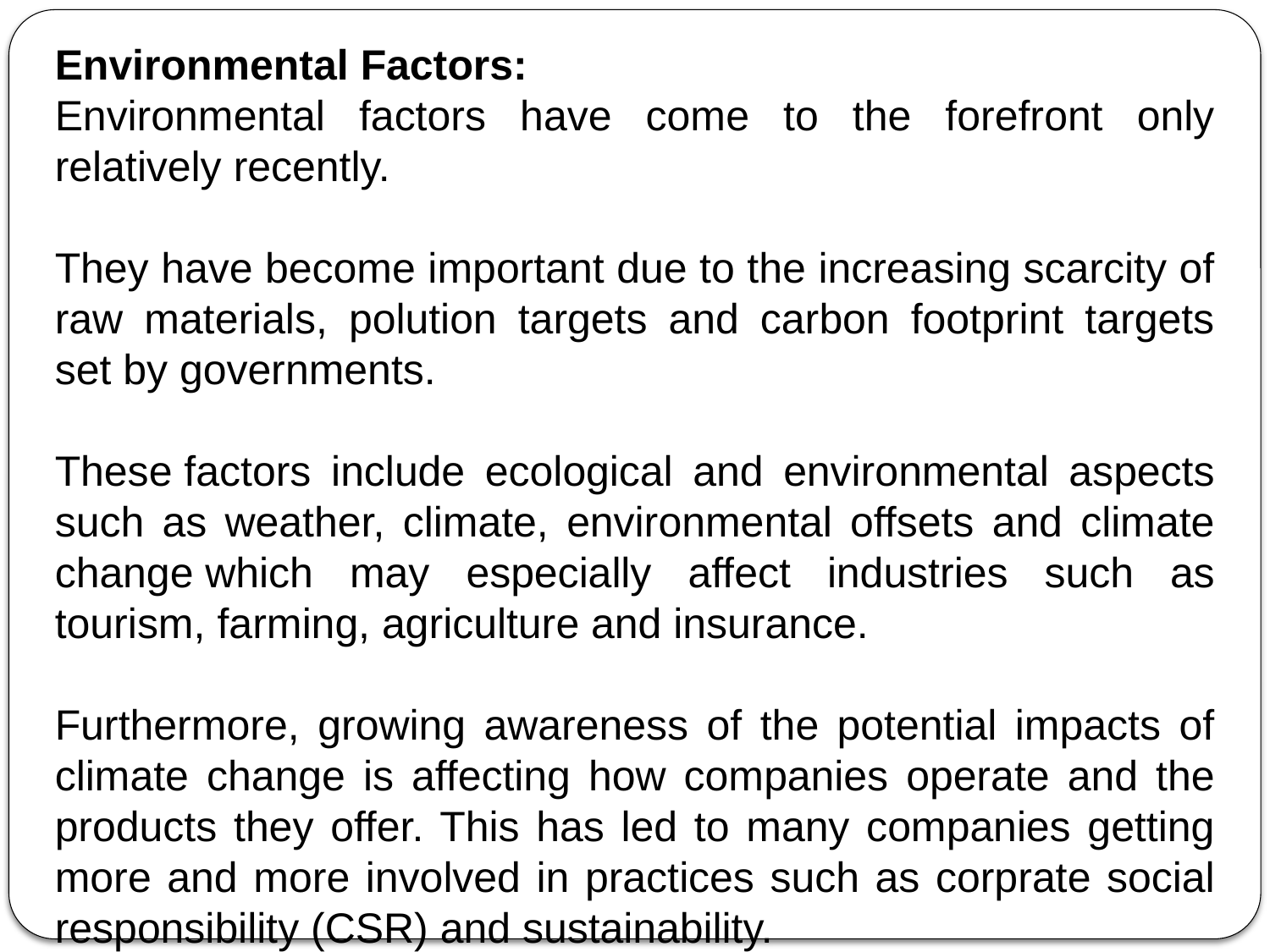

Environmental Factors:
Environmental factors have come to the forefront only relatively recently.

They have become important due to the increasing scarcity of raw materials, polution targets and carbon footprint targets set by governments.

These factors include ecological and environmental aspects such as weather, climate, environmental offsets and climate change which may especially affect industries such as tourism, farming, agriculture and insurance.

Furthermore, growing awareness of the potential impacts of climate change is affecting how companies operate and the products they offer. This has led to many companies getting more and more involved in practices such as corprate social responsibility (CSR) and sustainability.